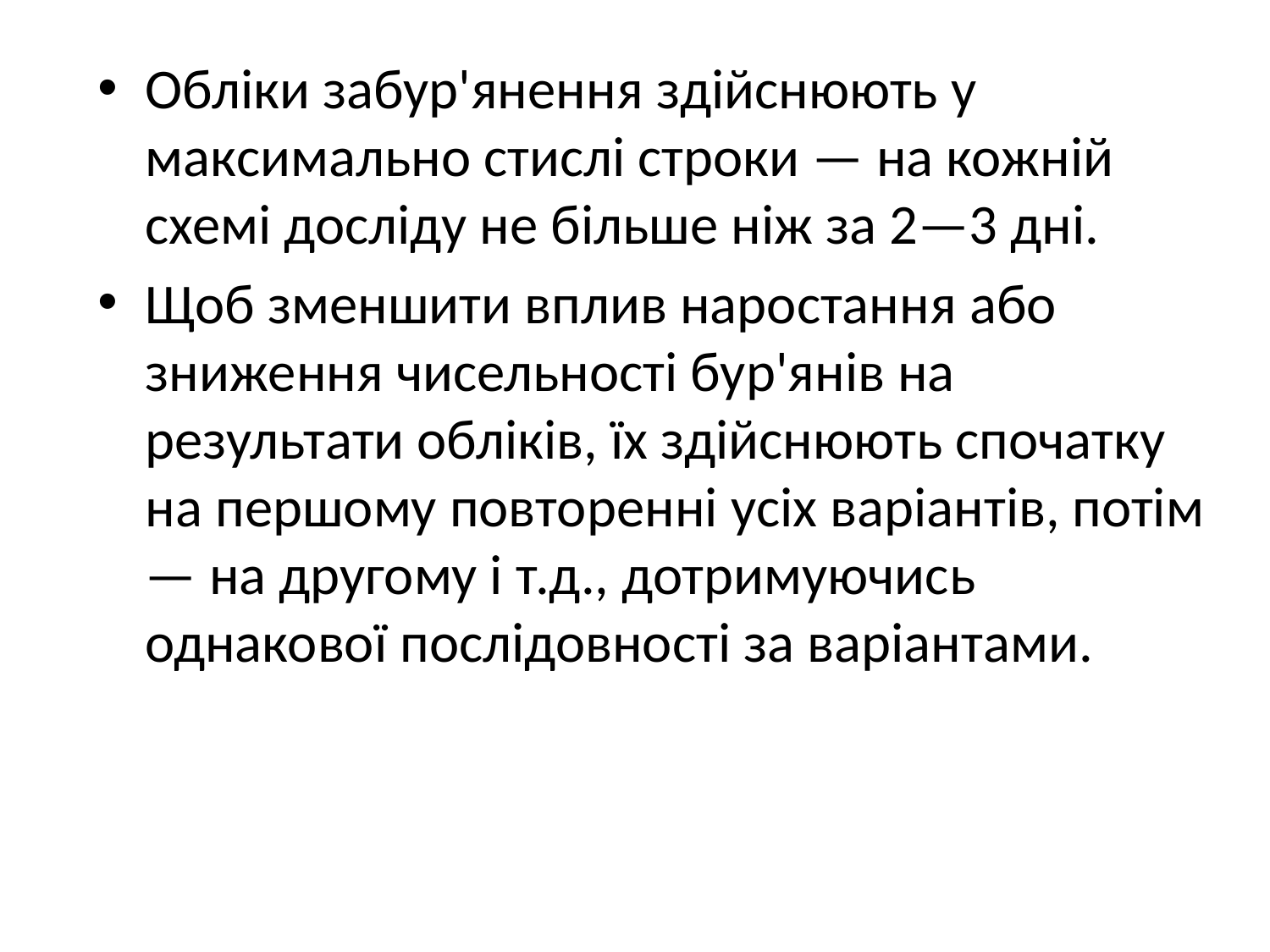

Обліки забур'янення здійснюють у максимально стислі строки — на кожній схемі досліду не більше ніж за 2—3 дні.
Щоб зменшити вплив наростання або зниження чисельності бур'янів на результати обліків, їх здійснюють спочатку на першому повторенні усіх варіантів, потім — на другому і т.д., дотримуючись однакової послідовності за варіантами.